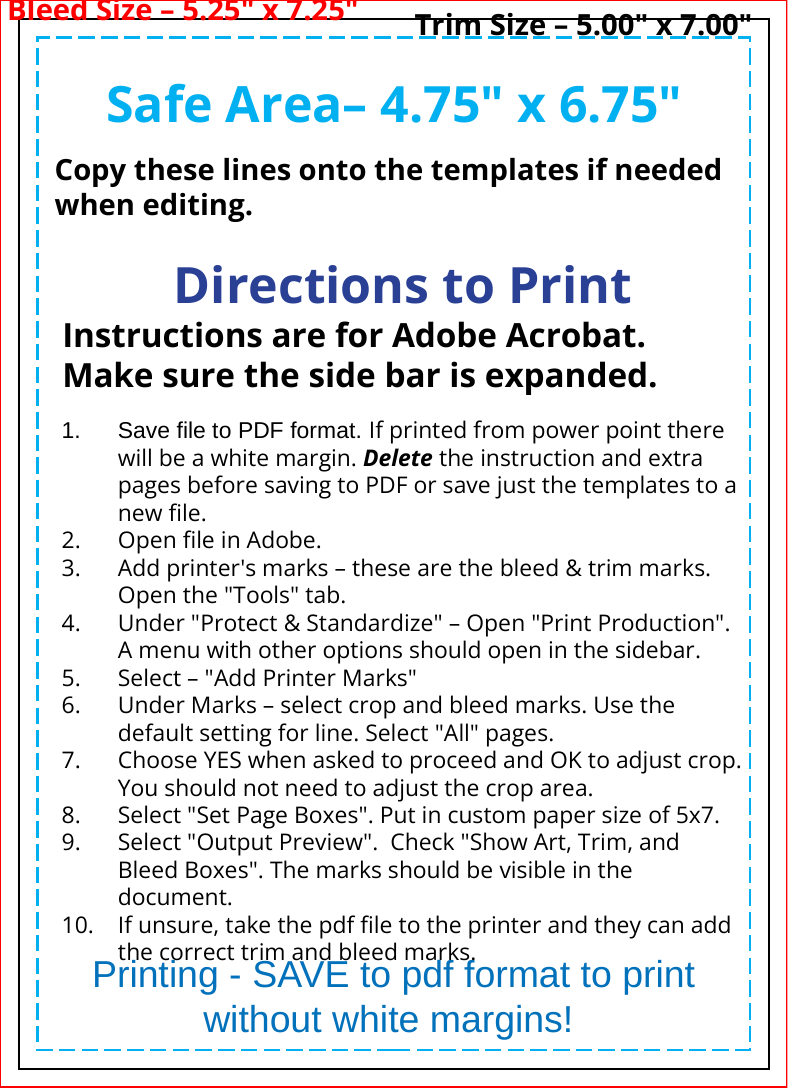

Bleed Size – 5.25" x 7.25"
Trim Size – 5.00" x 7.00"

Safe Area– 4.75" x 6.75"
Copy these lines onto the templates if needed when editing.
Directions to Print
Instructions are for Adobe Acrobat. Make sure the side bar is expanded.
Save file to PDF format. If printed from power point there will be a white margin. Delete the instruction and extra pages before saving to PDF or save just the templates to a new file.
Open file in Adobe.
Add printer's marks – these are the bleed & trim marks. Open the "Tools" tab.
Under "Protect & Standardize" – Open "Print Production".  A menu with other options should open in the sidebar.
Select – "Add Printer Marks"
Under Marks – select crop and bleed marks. Use the default setting for line. Select "All" pages.
Choose YES when asked to proceed and OK to adjust crop. You should not need to adjust the crop area.
Select "Set Page Boxes". Put in custom paper size of 5x7.
Select "Output Preview".  Check "Show Art, Trim, and Bleed Boxes". The marks should be visible in the document.
If unsure, take the pdf file to the printer and they can add the correct trim and bleed marks.

Printing - SAVE to pdf format to print without white margins!